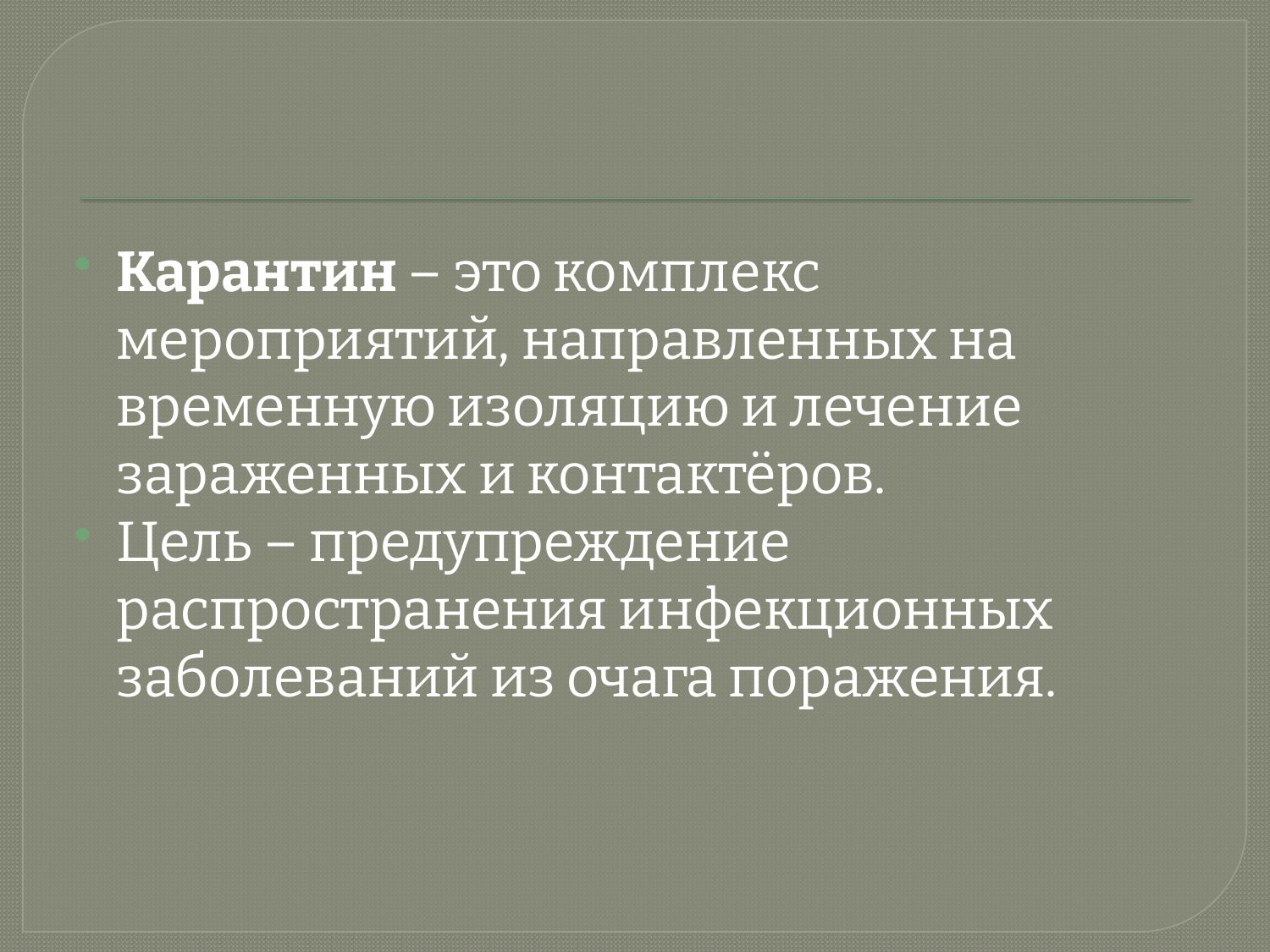

#
Карантин – это комплекс мероприятий, направленных на временную изоляцию и лечение зараженных и контактёров.
Цель – предупреждение распространения инфекционных заболеваний из очага поражения.